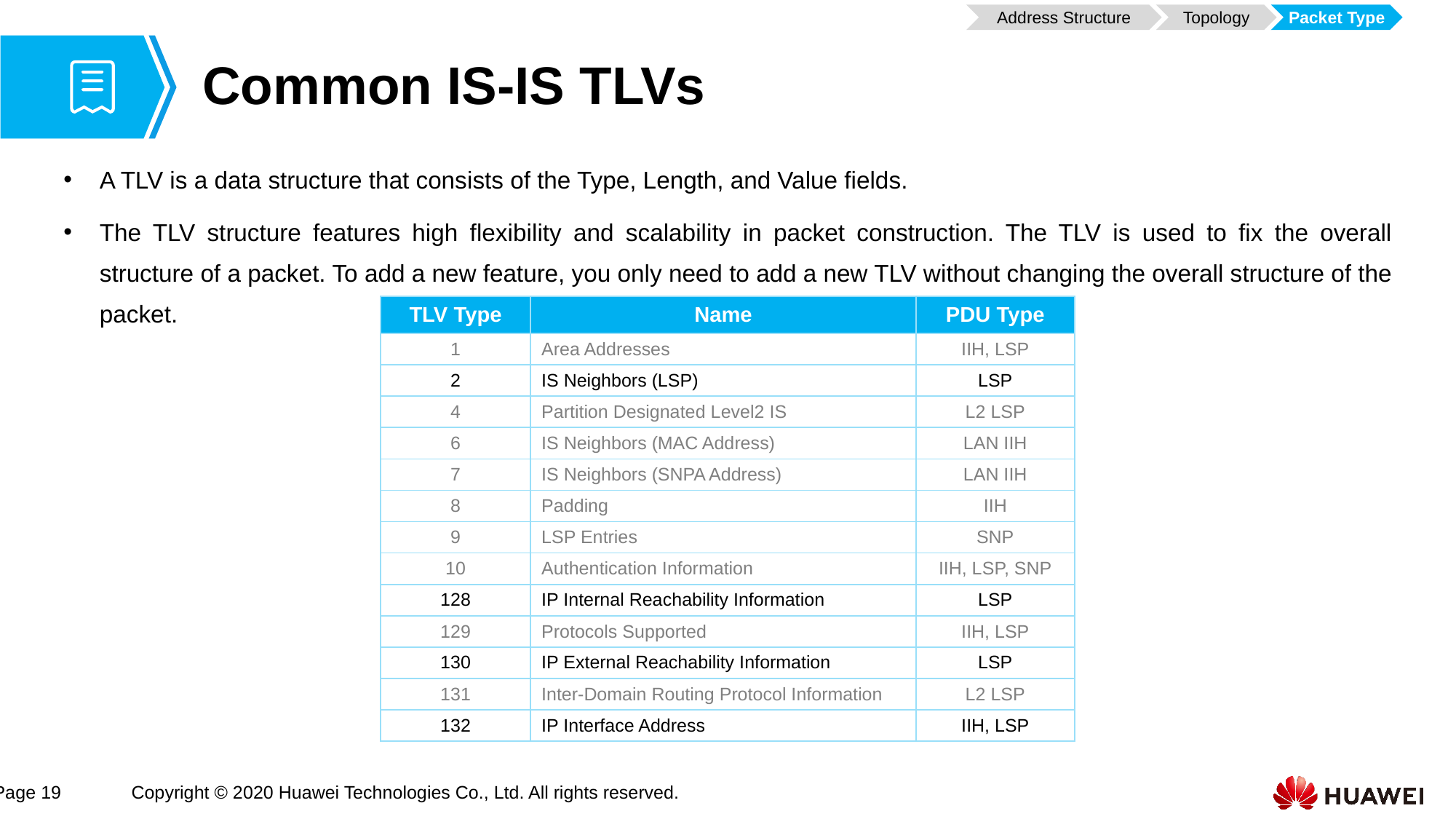

Address Structure
Topology
Packet Type
# Common IS-IS TLVs
A TLV is a data structure that consists of the Type, Length, and Value fields.
The TLV structure features high flexibility and scalability in packet construction. The TLV is used to fix the overall structure of a packet. To add a new feature, you only need to add a new TLV without changing the overall structure of the packet.

| TLV Type | Name | PDU Type |
| --- | --- | --- |
| 1 | Area Addresses | IIH, LSP |
| 2 | IS Neighbors (LSP) | LSP |
| 4 | Partition Designated Level2 IS | L2 LSP |
| 6 | IS Neighbors (MAC Address) | LAN IIH |
| 7 | IS Neighbors (SNPA Address) | LAN IIH |
| 8 | Padding | IIH |
| 9 | LSP Entries | SNP |
| 10 | Authentication Information | IIH, LSP, SNP |
| 128 | IP Internal Reachability Information | LSP |
| 129 | Protocols Supported | IIH, LSP |
| 130 | IP External Reachability Information | LSP |
| 131 | Inter-Domain Routing Protocol Information | L2 LSP |
| 132 | IP Interface Address | IIH, LSP |